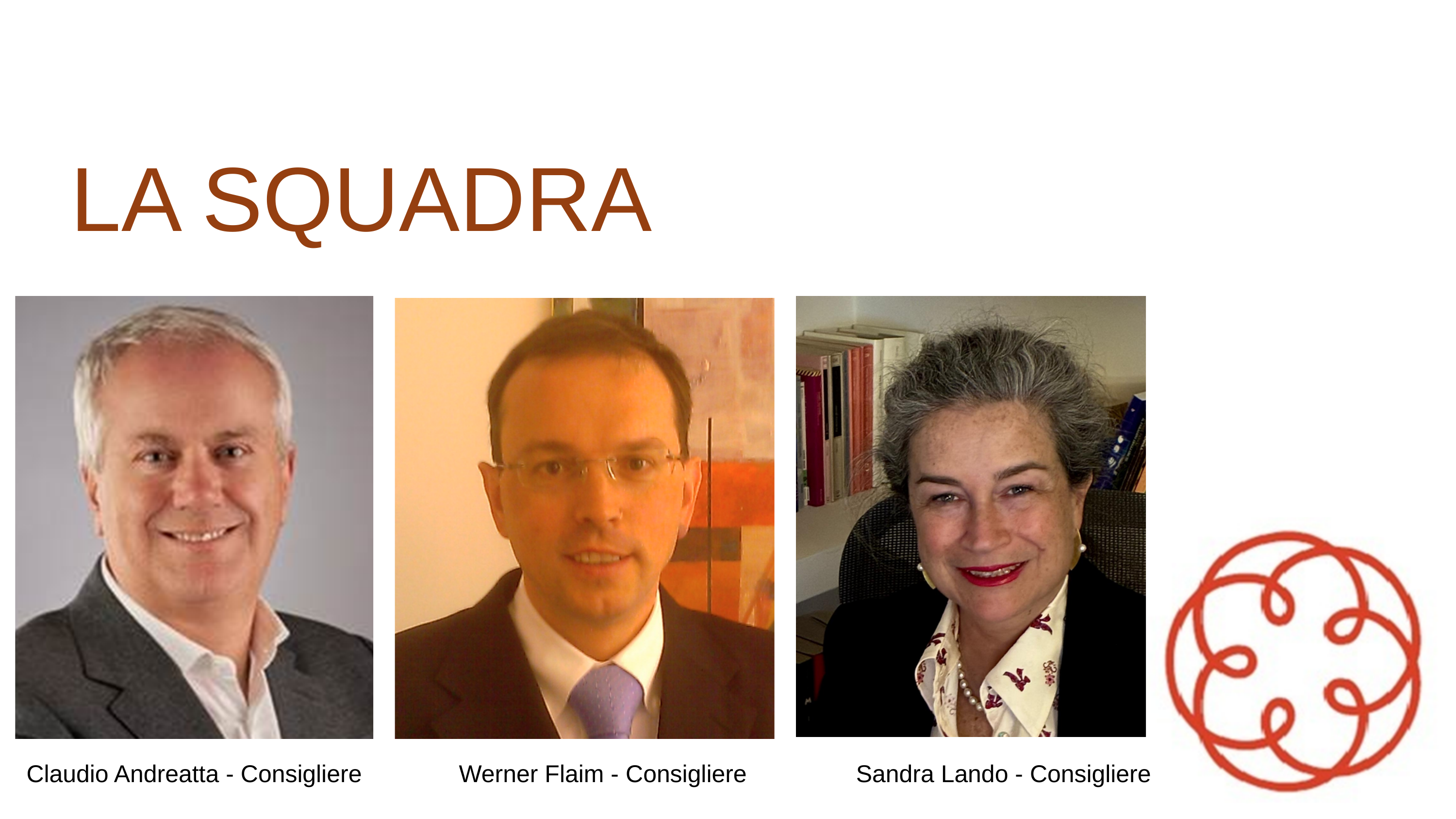

LA SQUADRA

Claudio Andreatta - Consigliere

Werner Flaim - Consigliere
Sandra Lando - Consigliere